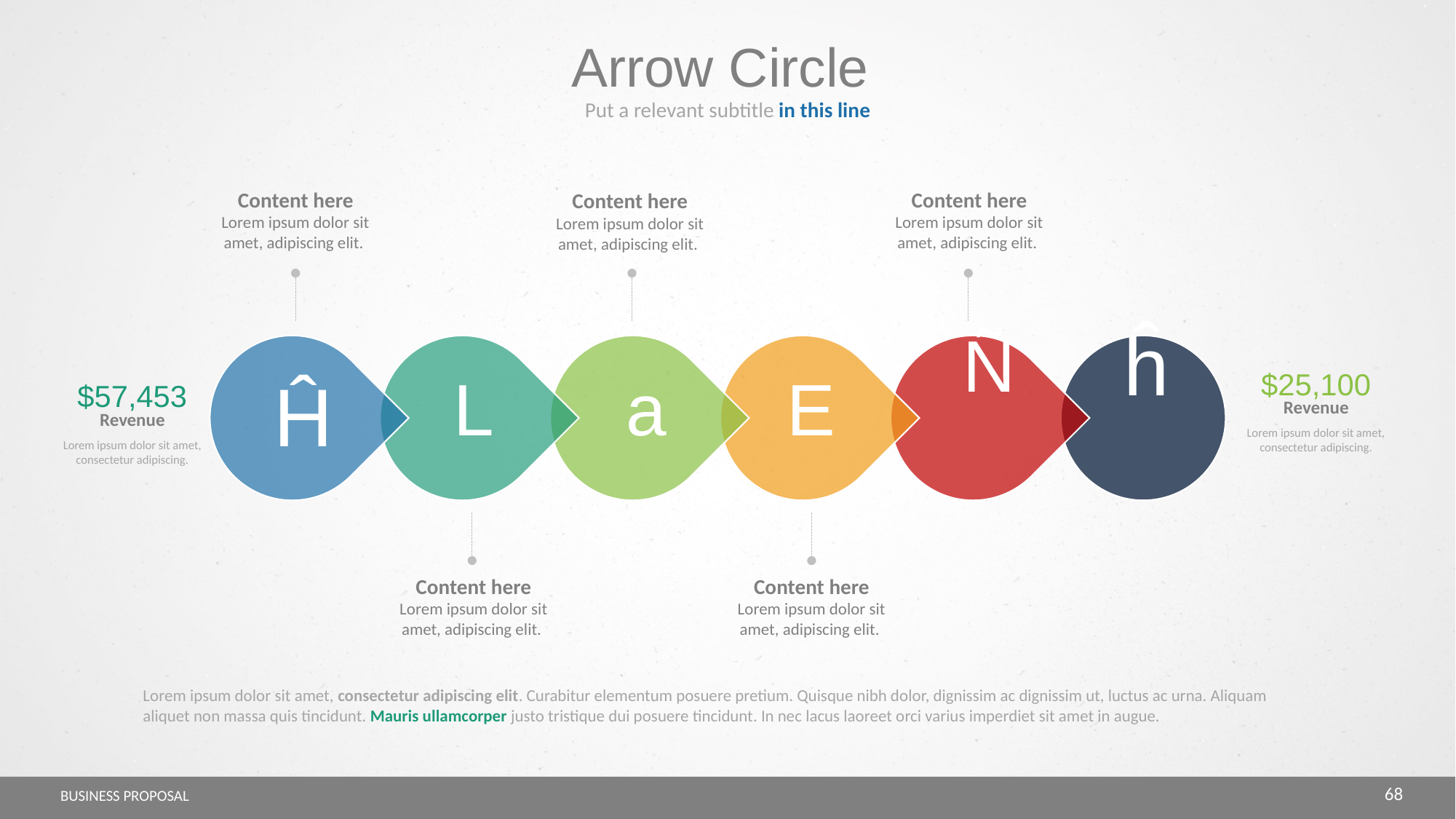

Arrow Circle

Put a relevant subtitle in this line
Content here
Lorem ipsum dolor sit amet, adipiscing elit.
Content here
Lorem ipsum dolor sit amet, adipiscing elit.
Content here
Lorem ipsum dolor sit amet, adipiscing elit.
L
$25,100
Revenue
Lorem ipsum dolor sit amet, consectetur adipiscing.
E
a
Ñ
ĥ
$57,453
Revenue
Lorem ipsum dolor sit amet, consectetur adipiscing.
Ĥ
Content here
Lorem ipsum dolor sit amet, adipiscing elit.
Content here
Lorem ipsum dolor sit amet, adipiscing elit.
Lorem ipsum dolor sit amet, consectetur adipiscing elit. Curabitur elementum posuere pretium. Quisque nibh dolor, dignissim ac dignissim ut, luctus ac urna. Aliquam aliquet non massa quis tincidunt. Mauris ullamcorper justo tristique dui posuere tincidunt. In nec lacus laoreet orci varius imperdiet sit amet in augue.

68
BUSINESS PROPOSAL